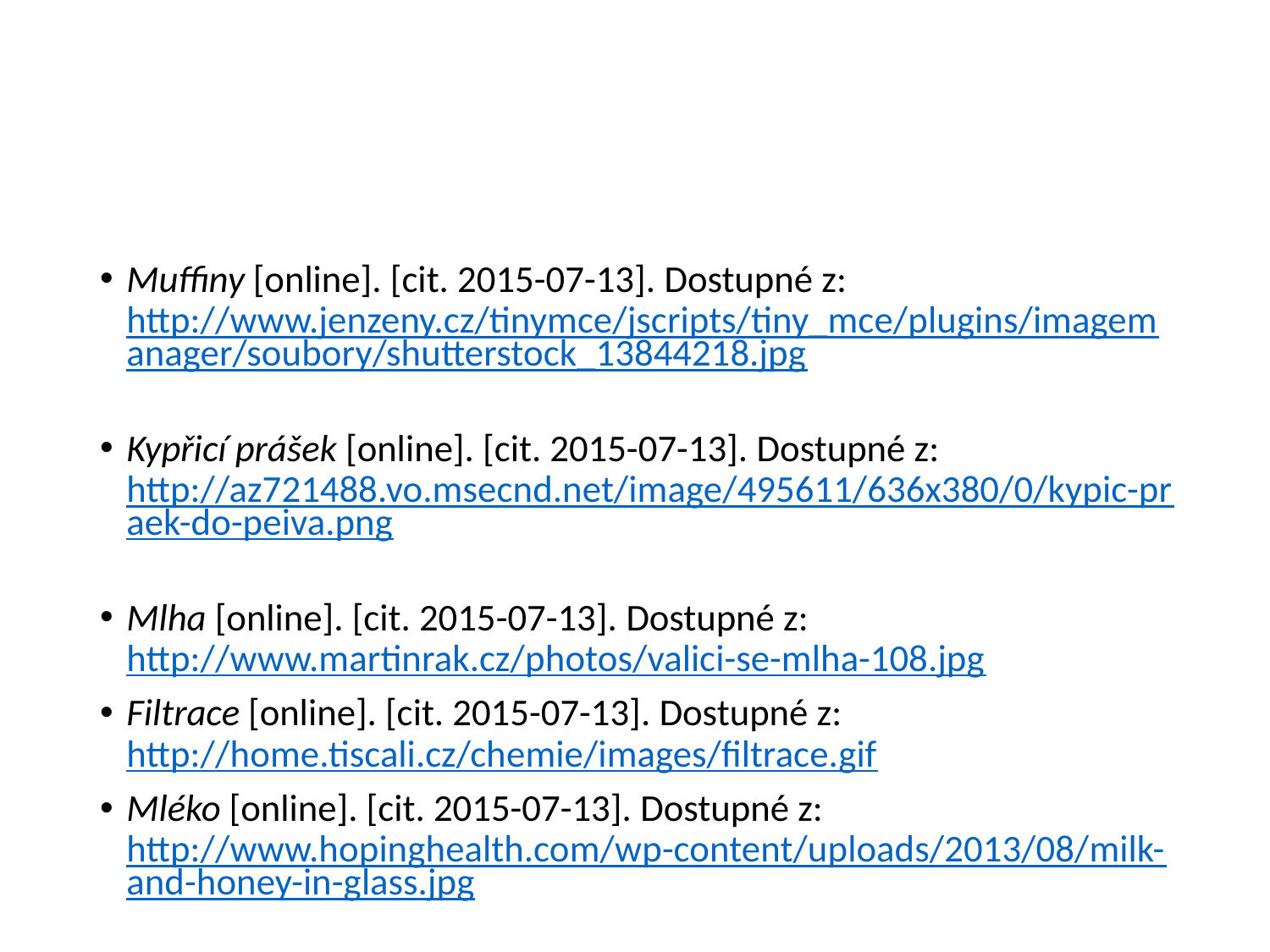

#
Muffiny [online]. [cit. 2015-07-13]. Dostupné z: http://www.jenzeny.cz/tinymce/jscripts/tiny_mce/plugins/imagemanager/soubory/shutterstock_13844218.jpg
Kypřicí prášek [online]. [cit. 2015-07-13]. Dostupné z: http://az721488.vo.msecnd.net/image/495611/636x380/0/kypic-praek-do-peiva.png
Mlha [online]. [cit. 2015-07-13]. Dostupné z: http://www.martinrak.cz/photos/valici-se-mlha-108.jpg
Filtrace [online]. [cit. 2015-07-13]. Dostupné z: http://home.tiscali.cz/chemie/images/filtrace.gif
Mléko [online]. [cit. 2015-07-13]. Dostupné z: http://www.hopinghealth.com/wp-content/uploads/2013/08/milk-and-honey-in-glass.jpg